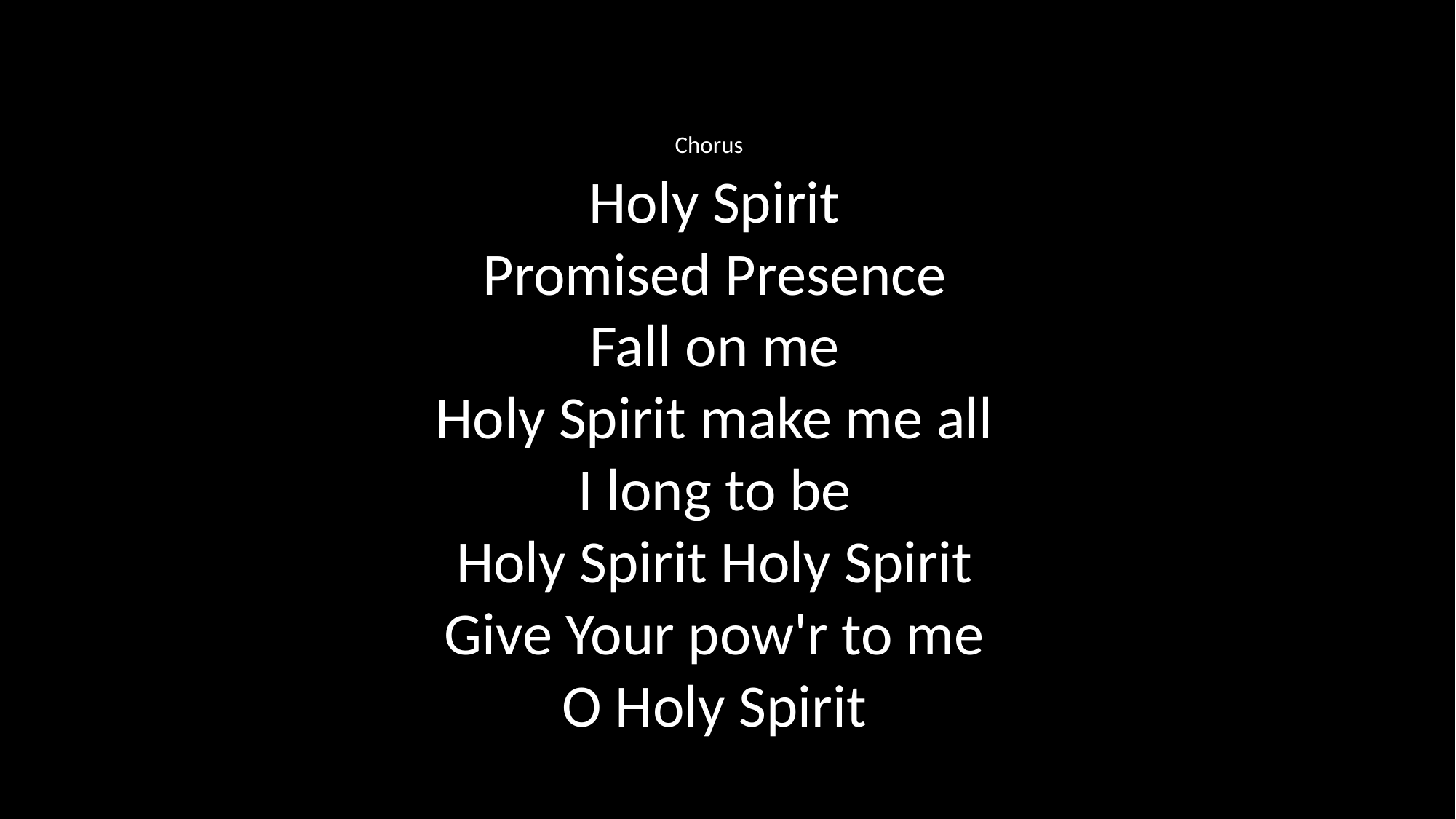

Chorus
Holy Spirit
Promised Presence
Fall on me
Holy Spirit make me all
I long to be
Holy Spirit Holy Spirit
Give Your pow'r to me
O Holy Spirit